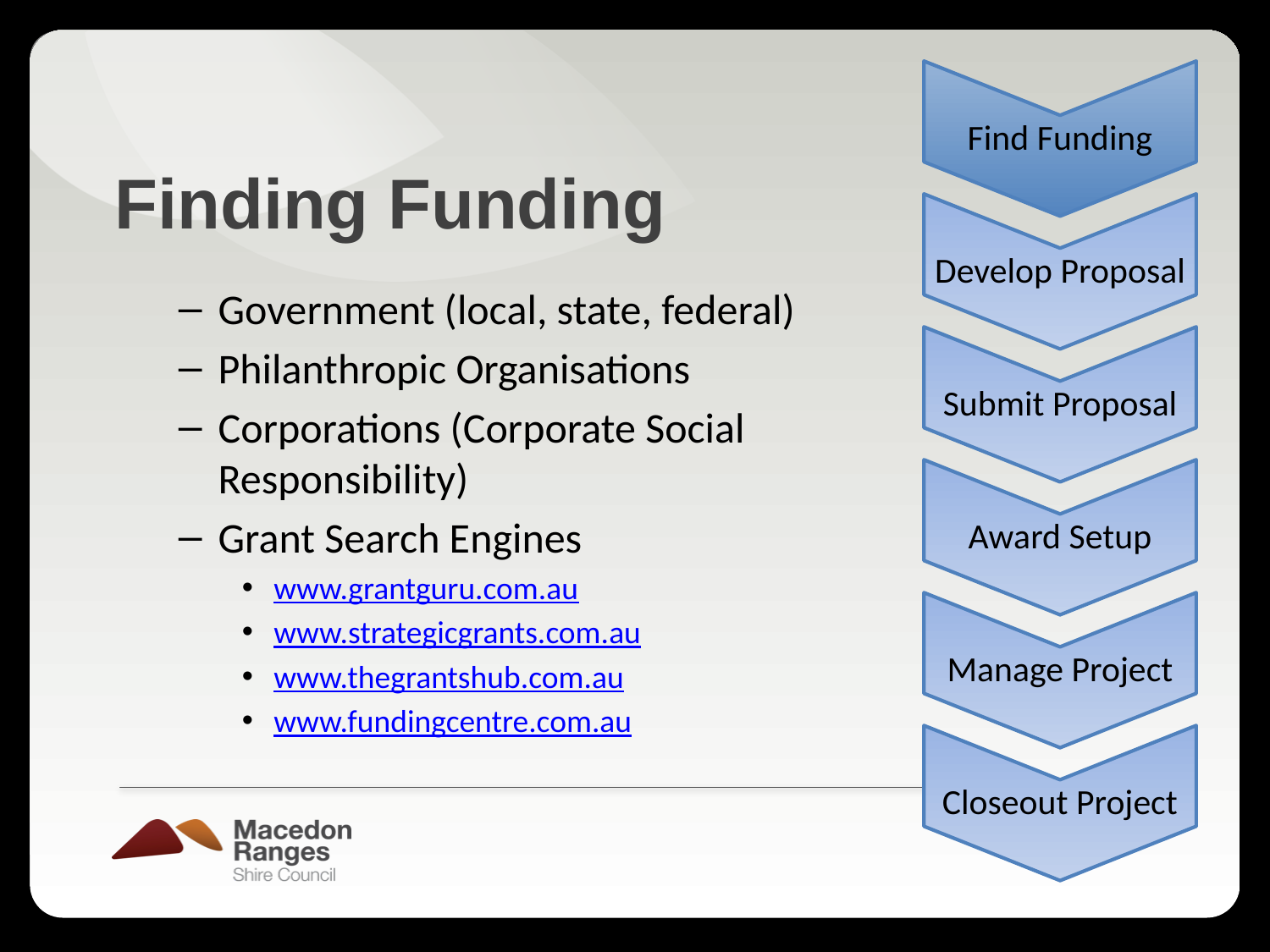

Find Funding
Develop Proposal
Submit Proposal
Award Setup
Manage Project
Closeout Project
# Finding Funding
Government (local, state, federal)
Philanthropic Organisations
Corporations (Corporate Social Responsibility)
Grant Search Engines
www.grantguru.com.au
www.strategicgrants.com.au
www.thegrantshub.com.au
www.fundingcentre.com.au